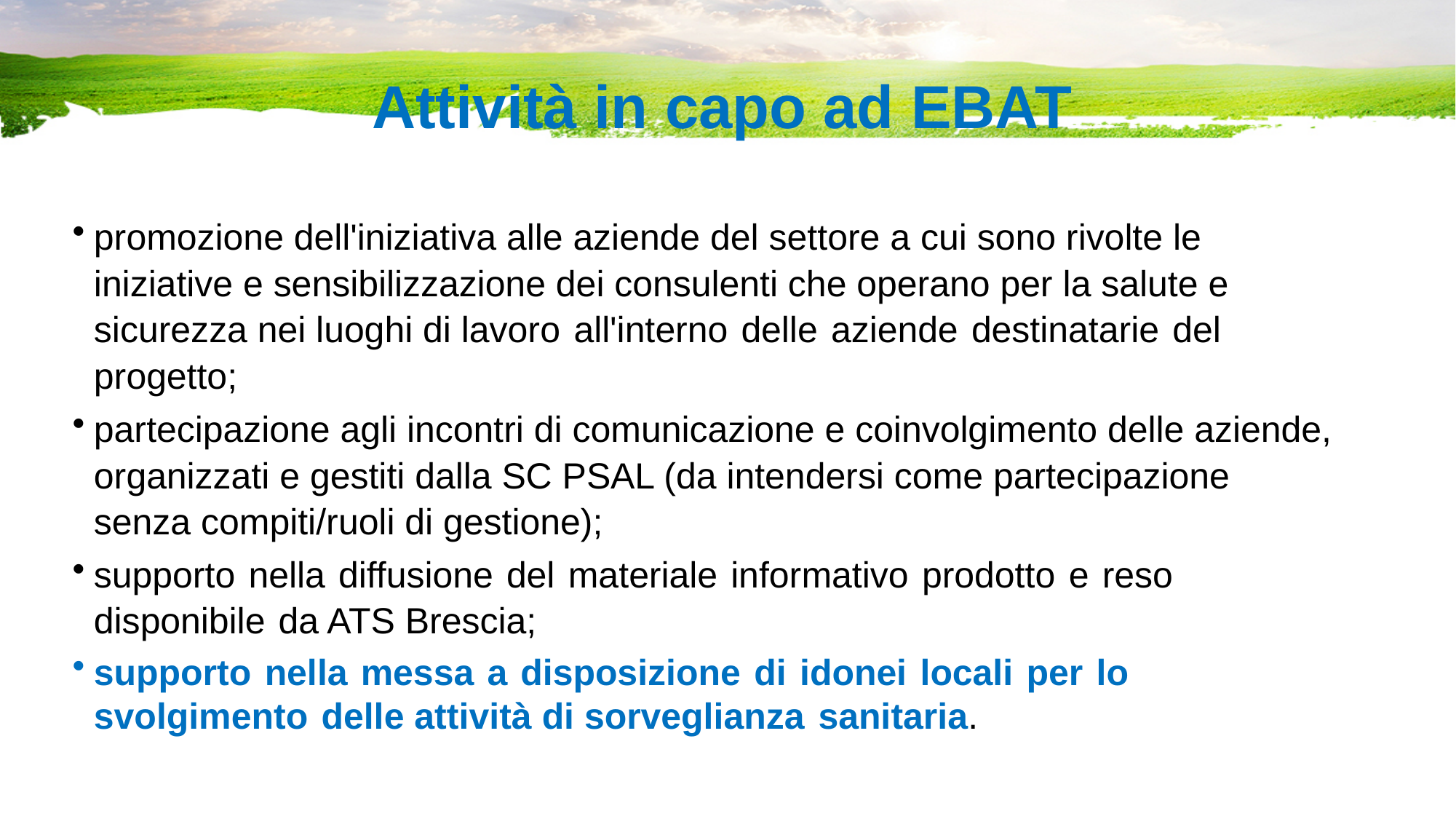

# Attività in capo ad EBAT
promozione dell'iniziativa alle aziende del settore a cui sono rivolte le iniziative e sensibilizzazione dei consulenti che operano per la salute e sicurezza nei luoghi di lavoro all'interno delle aziende destinatarie del progetto;
partecipazione agli incontri di comunicazione e coinvolgimento delle aziende, organizzati e gestiti dalla SC PSAL (da intendersi come partecipazione senza compiti/ruoli di gestione);
supporto nella diffusione del materiale informativo prodotto e reso disponibile da ATS Brescia;
supporto nella messa a disposizione di idonei locali per lo svolgimento delle attività di sorveglianza sanitaria.